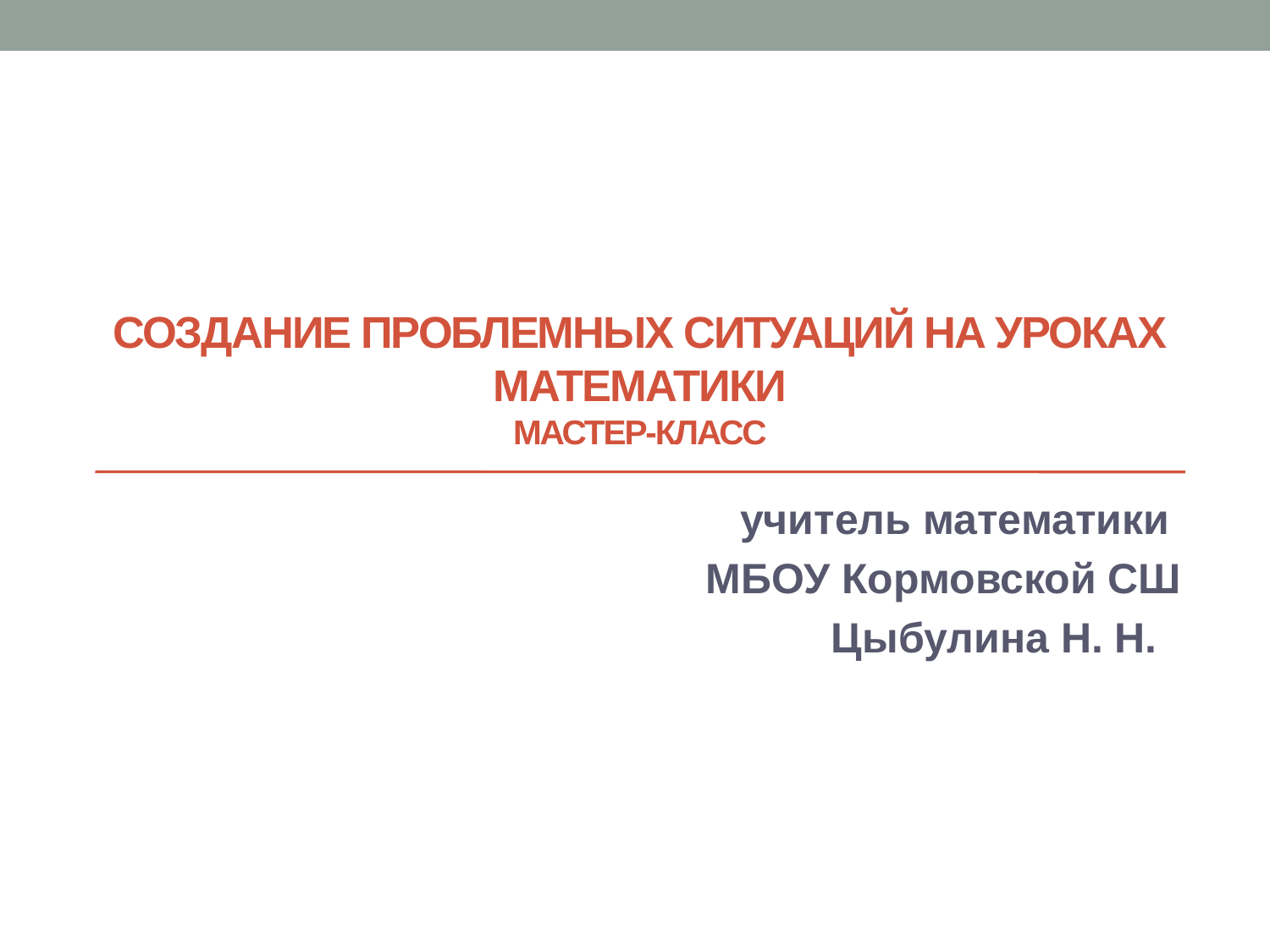

# СОЗДАНИЕ ПРОБЛЕМНЫХ СИТУАЦИЙ НА УРОКАХ МАТЕМАТИКИ Мастер-класс
учитель математики
МБОУ Кормовской СШ
Цыбулина Н. Н.